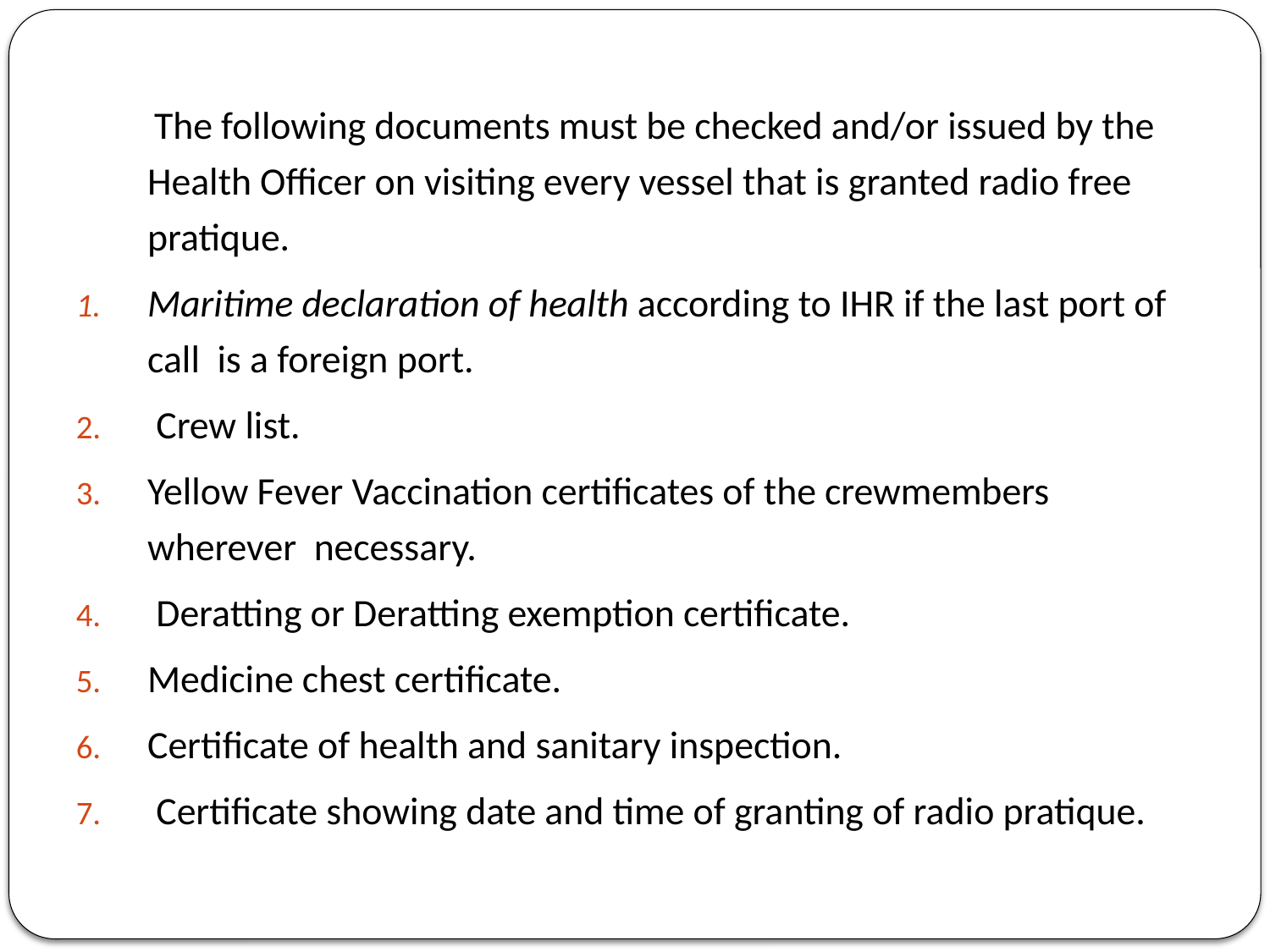

The following documents must be checked and/or issued by the Health Officer on visiting every vessel that is granted radio free pratique.
Maritime declaration of health according to IHR if the last port of call  is a foreign port.
 Crew list.
Yellow Fever Vaccination certificates of the crewmembers wherever  necessary.
 Deratting or Deratting exemption certificate.
Medicine chest certificate.
Certificate of health and sanitary inspection.
 Certificate showing date and time of granting of radio pratique.